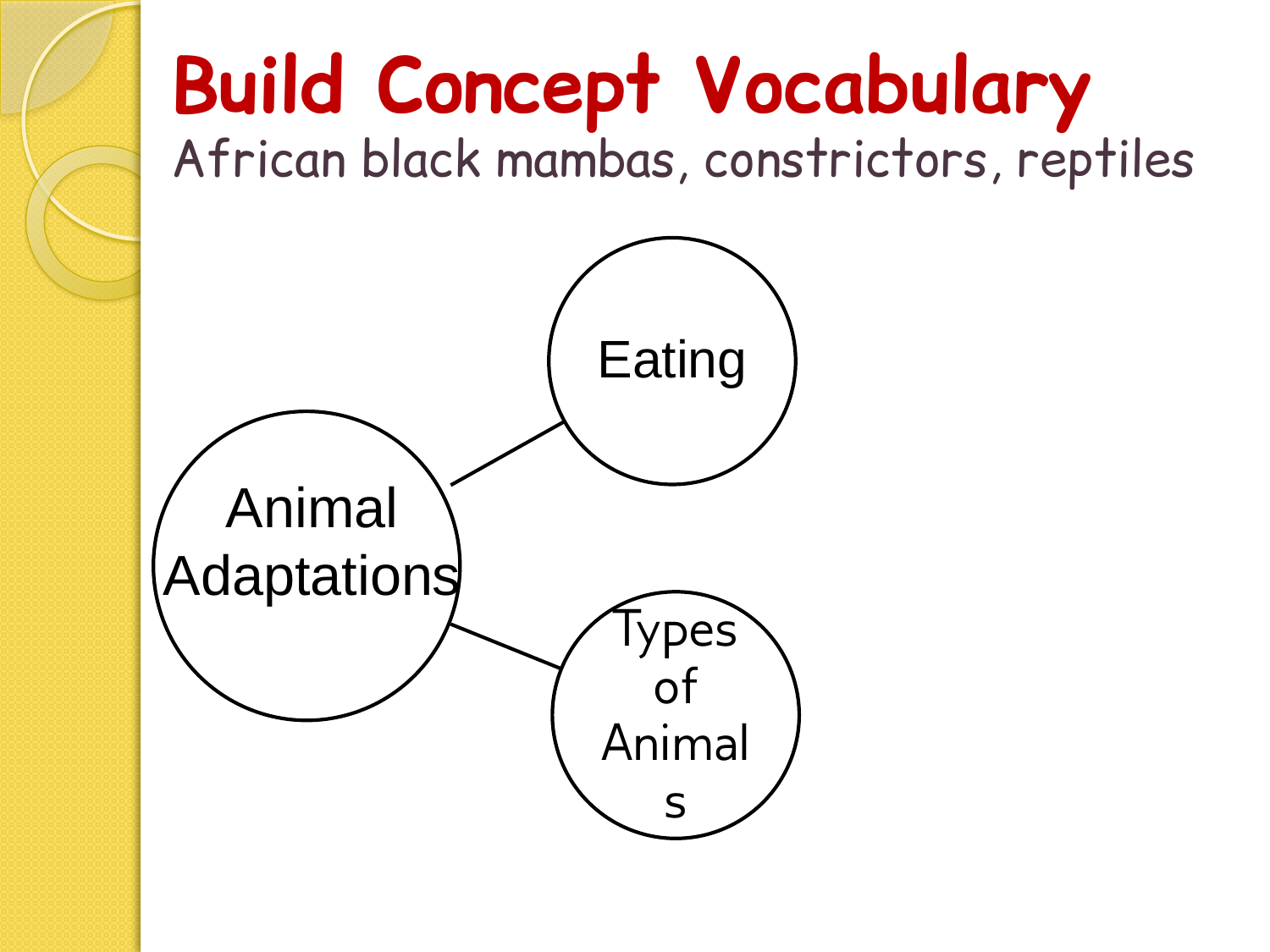

# Build Concept Vocabulary African black mambas, constrictors, reptiles

Eating

Types of Animals

Animal Adaptations